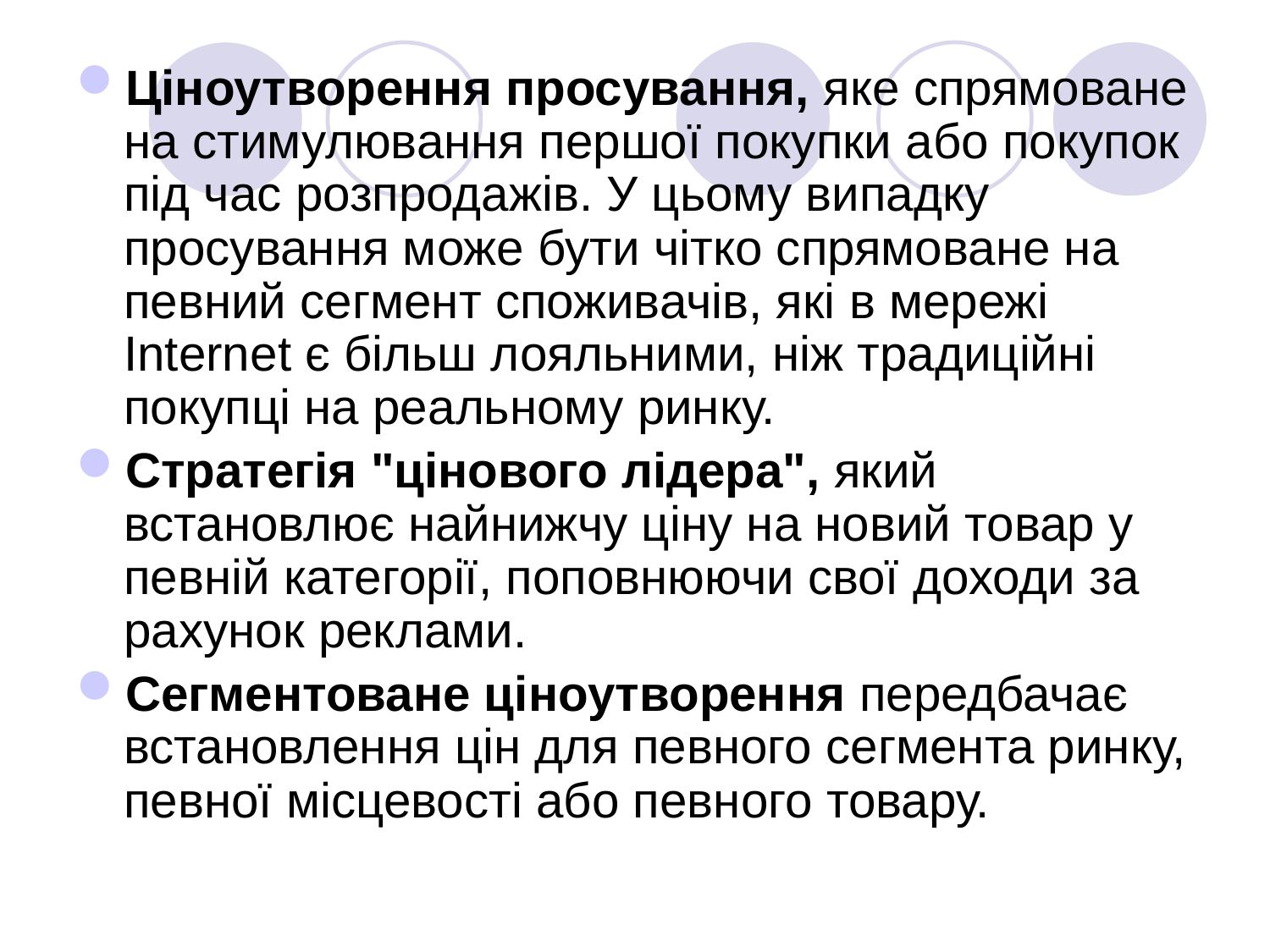

Ціноутворення просування, яке спрямоване на стимулювання першої покупки або покупок під час розпродажів. У цьому випадку просування може бути чітко спрямоване на певний сегмент споживачів, які в мережі Internet є більш лояльними, ніж традиційні покупці на реальному ринку.
Стратегія "цінового лідера", який встановлює найнижчу ціну на новий товар у певній категорії, поповнюючи свої доходи за рахунок реклами.
Сегментоване ціноутворення передбачає встановлення цін для певного сегмента ринку, певної місцевості або певного товару.